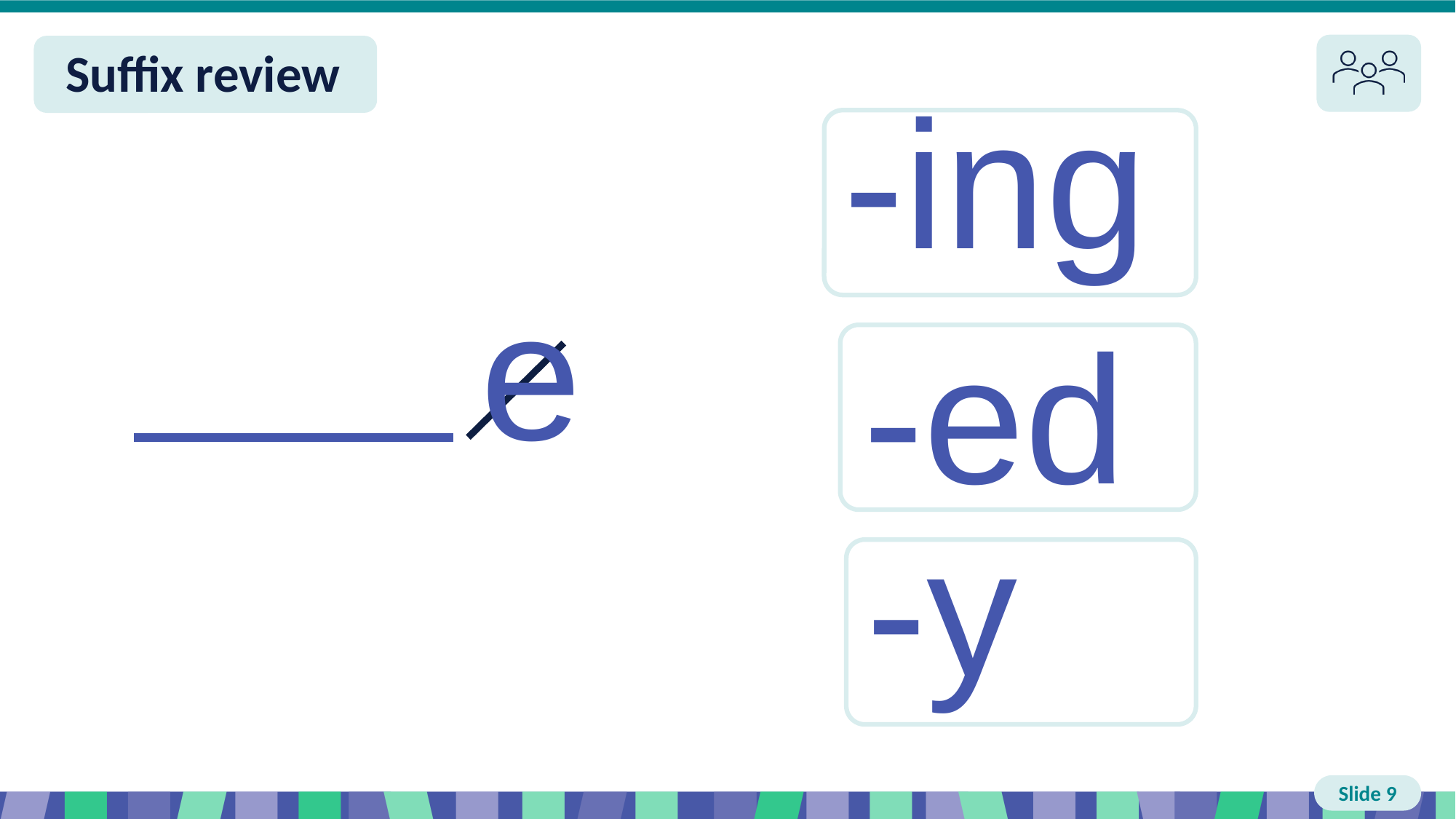

Slide 9 Suffix review
-ing

-ed

-y

       e